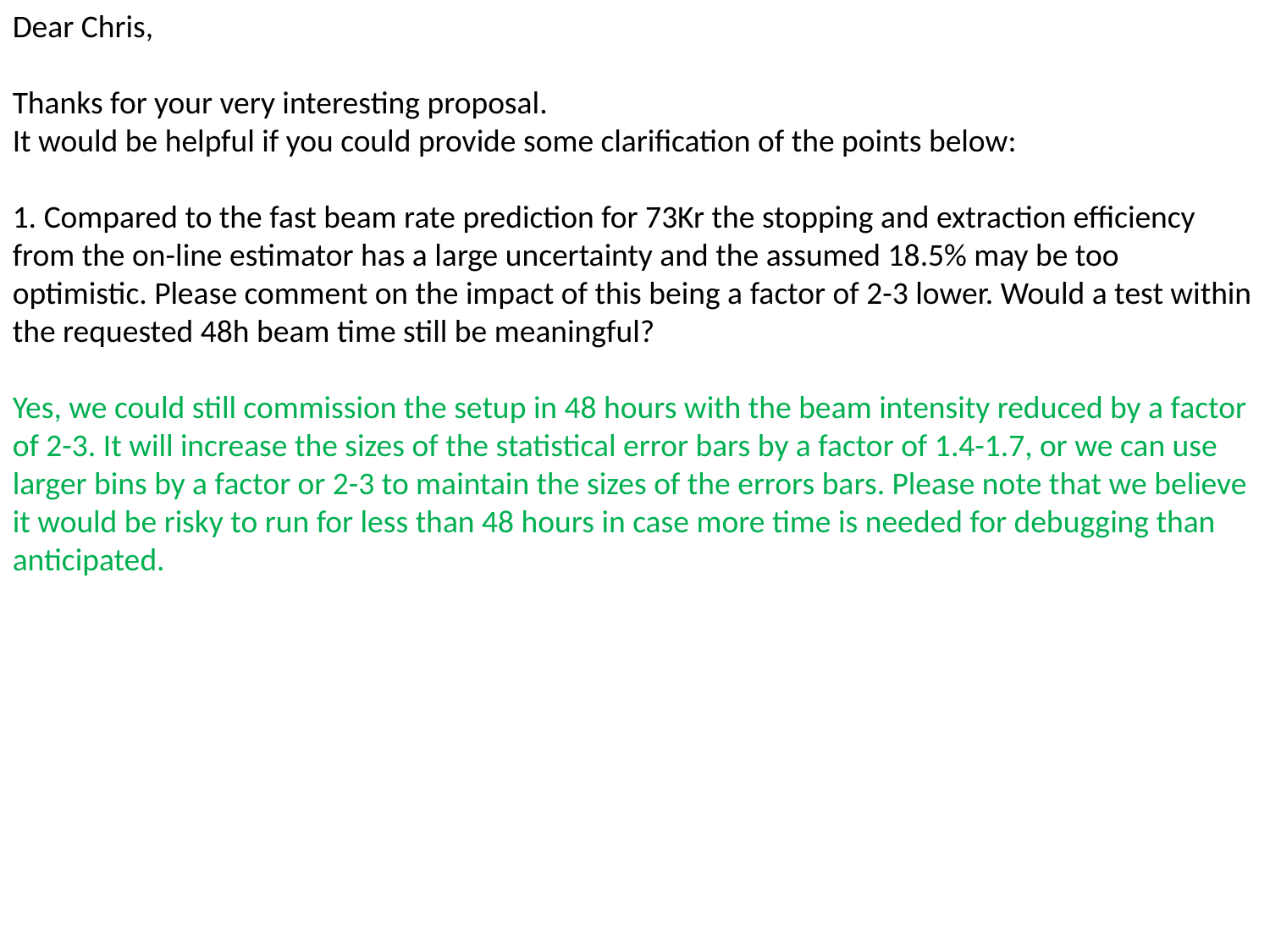

Dear Chris,
Thanks for your very interesting proposal.
It would be helpful if you could provide some clarification of the points below:
1. Compared to the fast beam rate prediction for 73Kr the stopping and extraction efficiency from the on-line estimator has a large uncertainty and the assumed 18.5% may be too optimistic. Please comment on the impact of this being a factor of 2-3 lower. Would a test within the requested 48h beam time still be meaningful?
Yes, we could still commission the setup in 48 hours with the beam intensity reduced by a factor of 2-3. It will increase the sizes of the statistical error bars by a factor of 1.4-1.7, or we can use larger bins by a factor or 2-3 to maintain the sizes of the errors bars. Please note that we believe it would be risky to run for less than 48 hours in case more time is needed for debugging than anticipated.